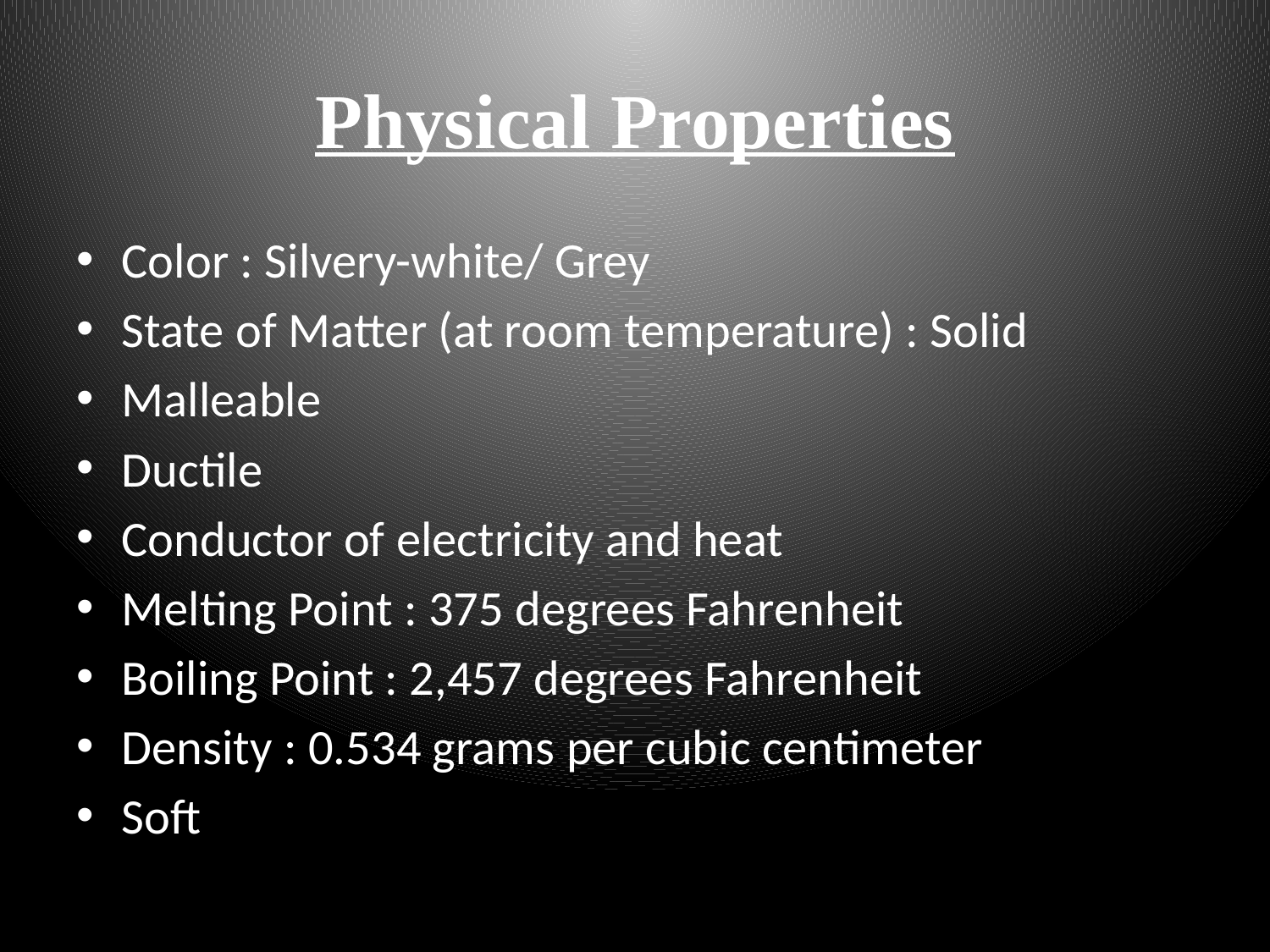

# Physical Properties
Color : Silvery-white/ Grey
State of Matter (at room temperature) : Solid
Malleable
Ductile
Conductor of electricity and heat
Melting Point : 375 degrees Fahrenheit
Boiling Point : 2,457 degrees Fahrenheit
Density : 0.534 grams per cubic centimeter
Soft